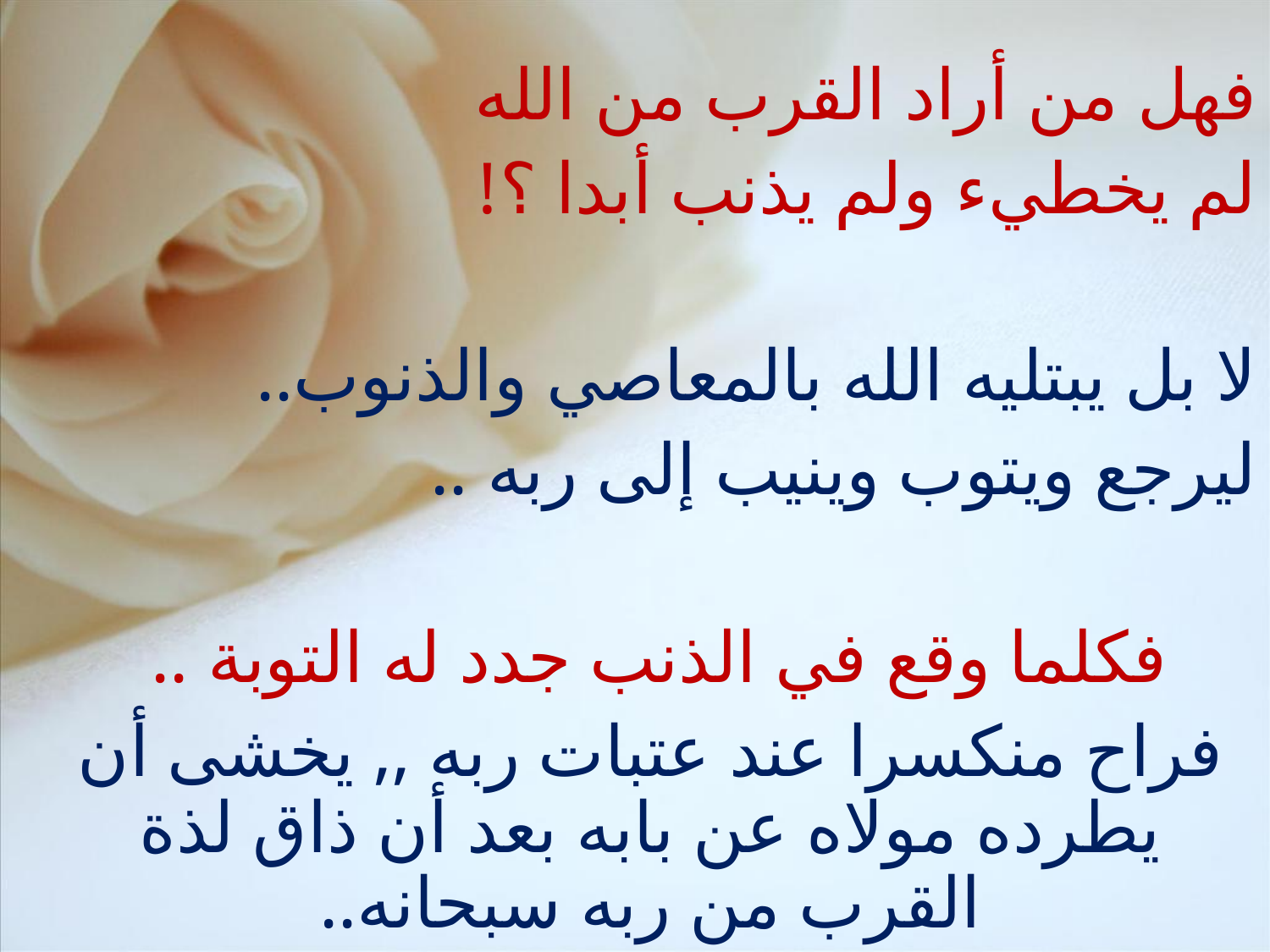

فهل من أراد القرب من الله
لم يخطيء ولم يذنب أبدا ؟!

لا بل يبتليه الله بالمعاصي والذنوب..
ليرجع ويتوب وينيب إلى ربه ..

فكلما وقع في الذنب جدد له التوبة ..
فراح منكسرا عند عتبات ربه ,, يخشى أن يطرده مولاه عن بابه بعد أن ذاق لذة القرب من ربه سبحانه..